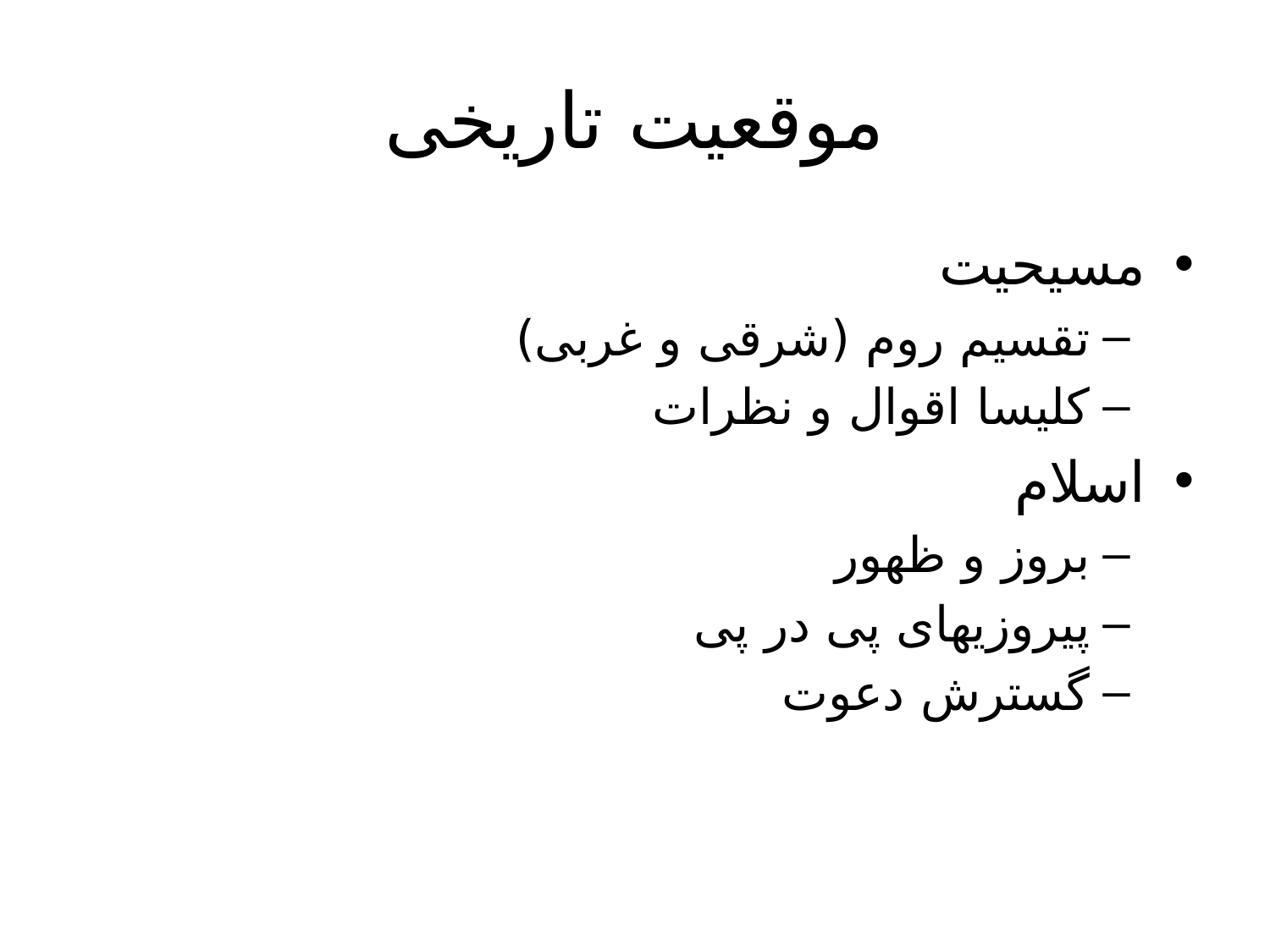

# موقعیت تاریخی
مسیحیت
تقسیم روم (شرقی و غربی)
کلیسا اقوال و نظرات
اسلام
بروز و ظهور
پیروزیهای پی در پی
گسترش دعوت